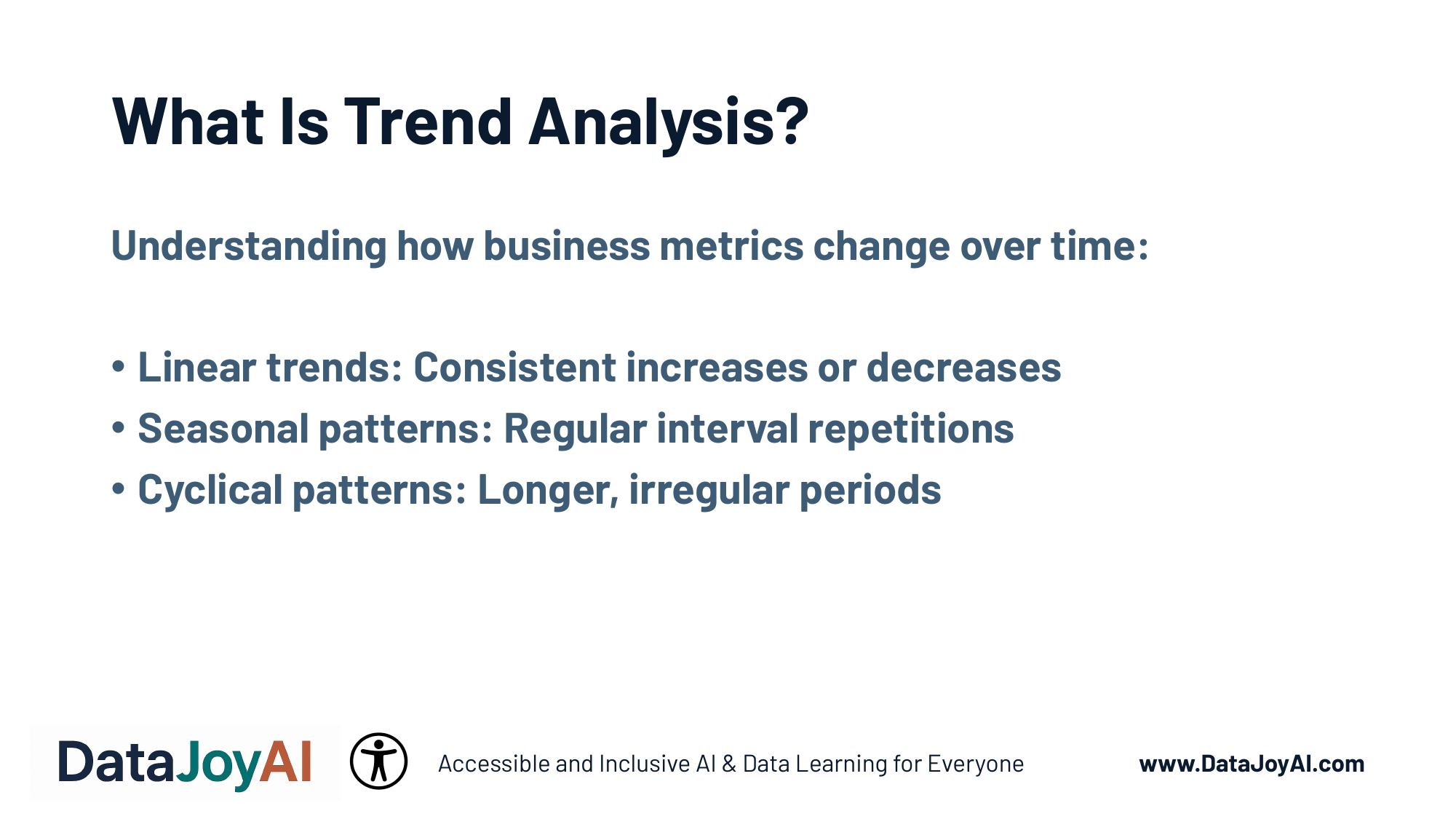

# What Is Trend Analysis?
Understanding how business metrics change over time:

Linear trends: Consistent increases or decreases
Seasonal patterns: Regular interval repetitions
Cyclical patterns: Longer, irregular periods